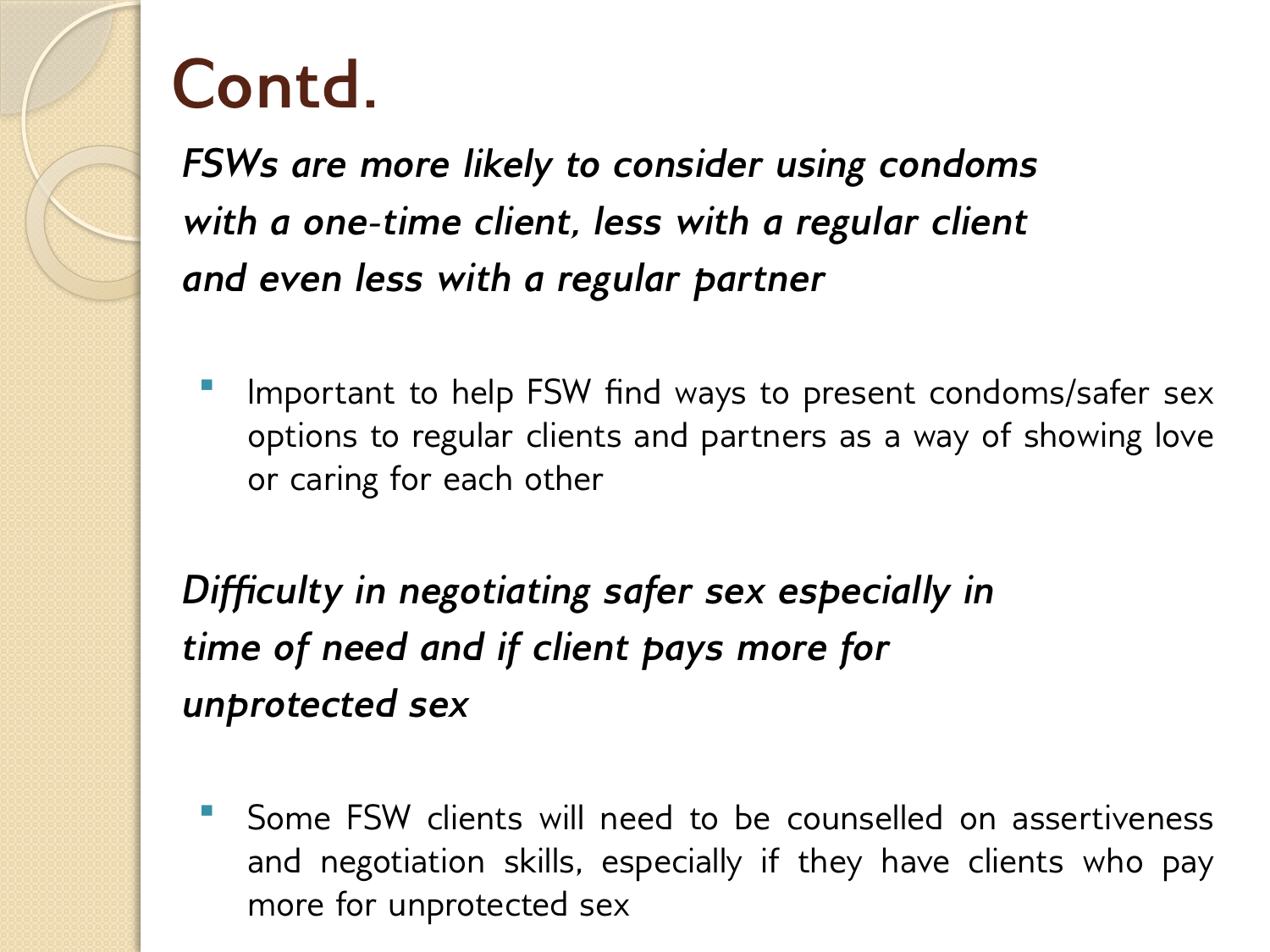

# Contd.
FSWs are more likely to consider using condoms
with a one-time client, less with a regular client
and even less with a regular partner

Important to help FSW find ways to present condoms/safer sex options to regular clients and partners as a way of showing love or caring for each other

Difficulty in negotiating safer sex especially in
time of need and if client pays more for
unprotected sex

Some FSW clients will need to be counselled on assertiveness and negotiation skills, especially if they have clients who pay more for unprotected sex